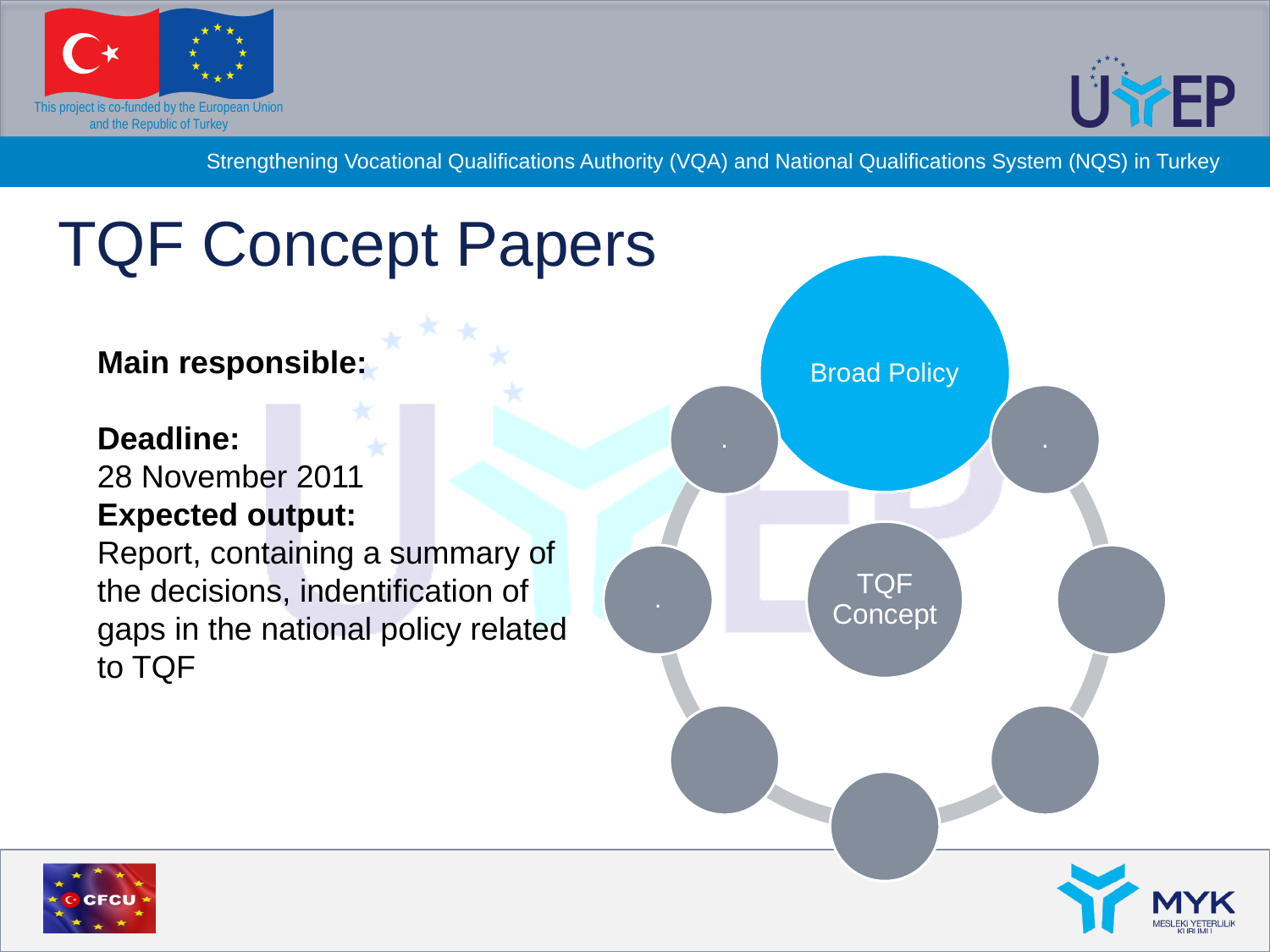

# TQF Concept Papers
TQF Concept
Broad Policy
.

.
.
Main responsible:

Deadline:
28 November 2011
Expected output:
Report, containing a summary of the decisions, indentification of gaps in the national policy related to TQF